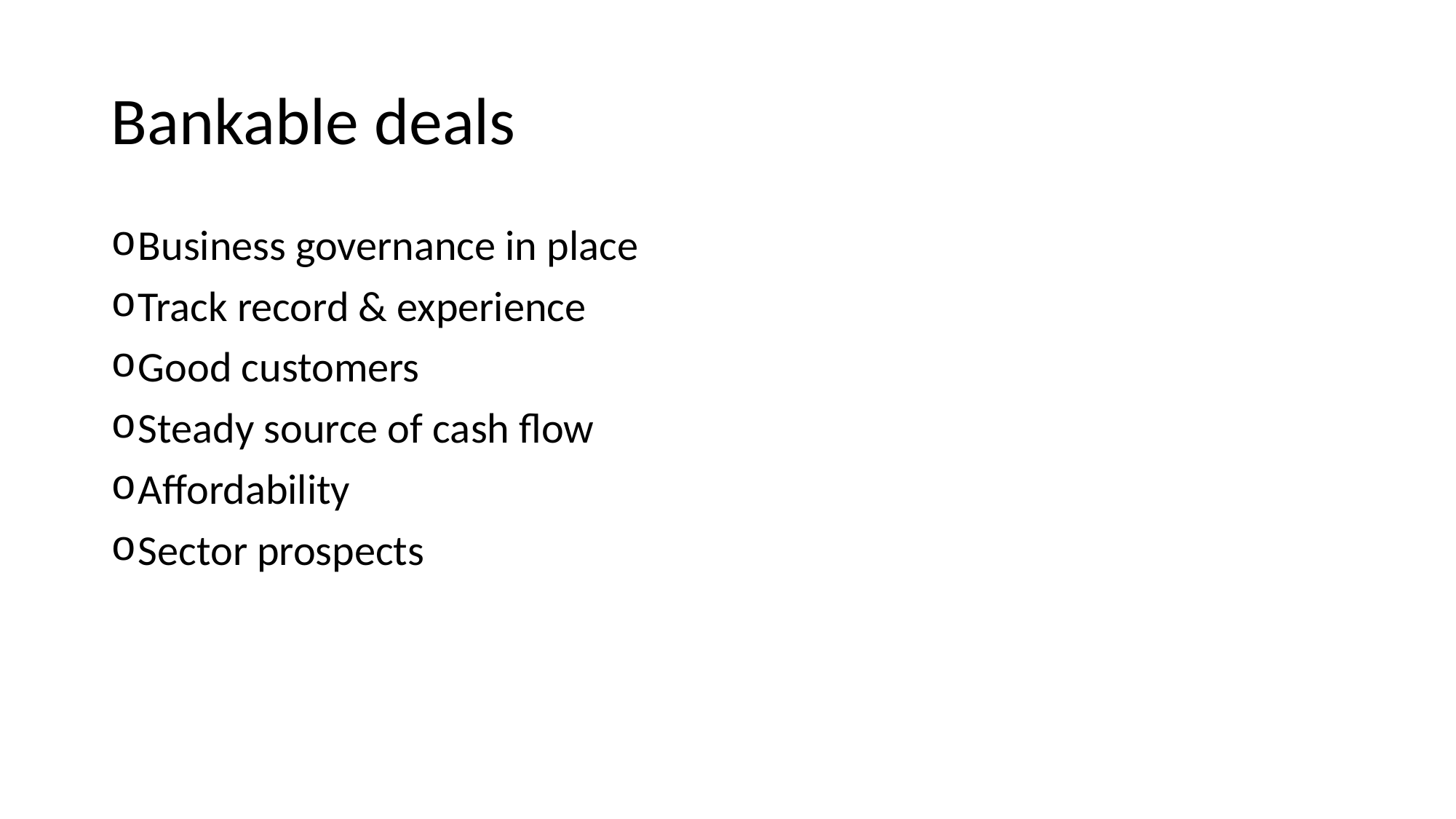

# Bankable deals
Business governance in place
Track record & experience
Good customers
Steady source of cash flow
Affordability
Sector prospects